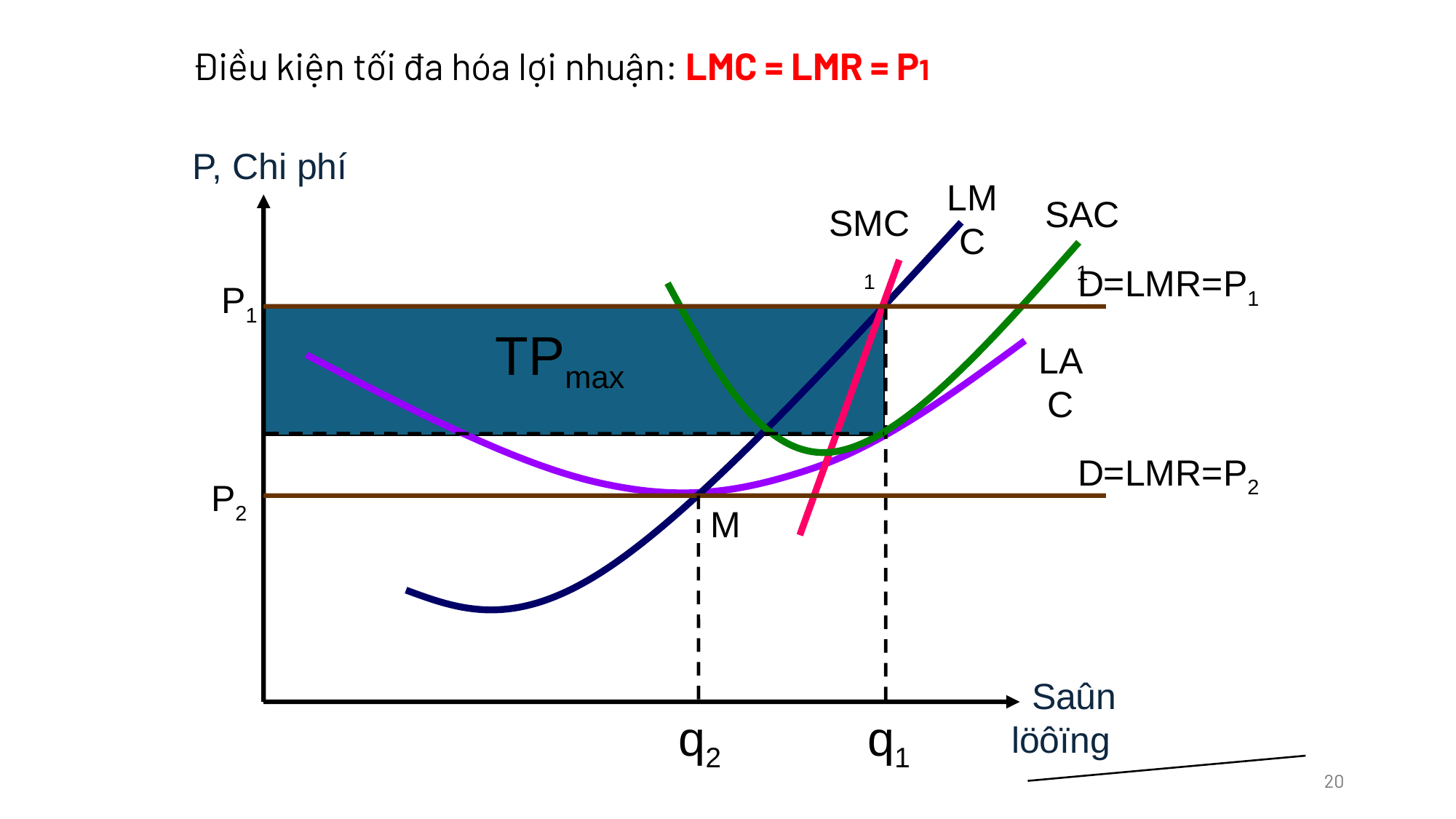

# Điều kiện tối đa hóa lợi nhuận: LMC = LMR = P1
P, Chi phí
LMC
SAC1

SMC1

D=LMR=P1

P1

TPmax
LAC

D=LMR=P2
P2

M

  Saûn löôïng

q2
q1
20